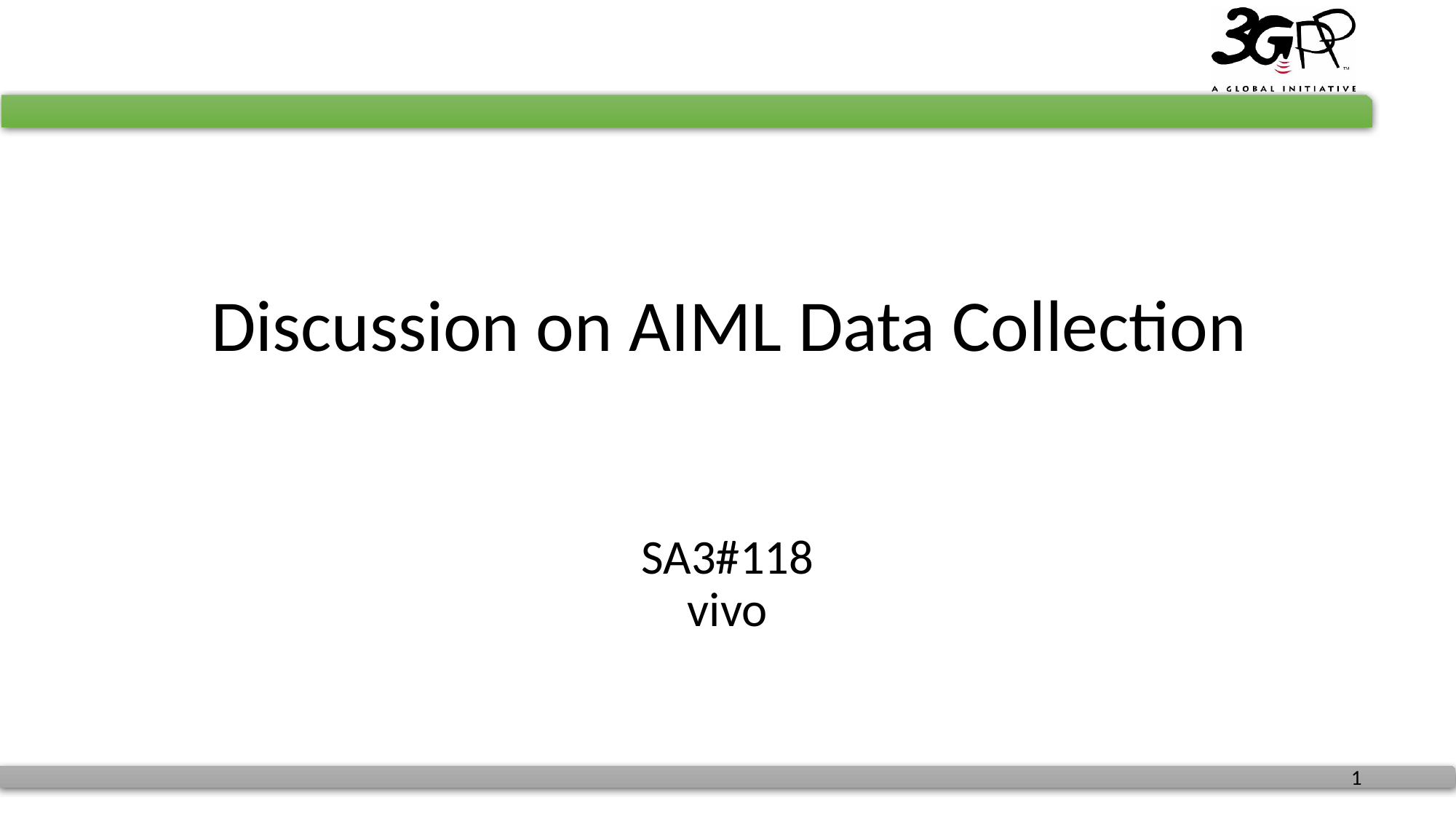

# Discussion on AIML Data Collection
SA3#118
vivo